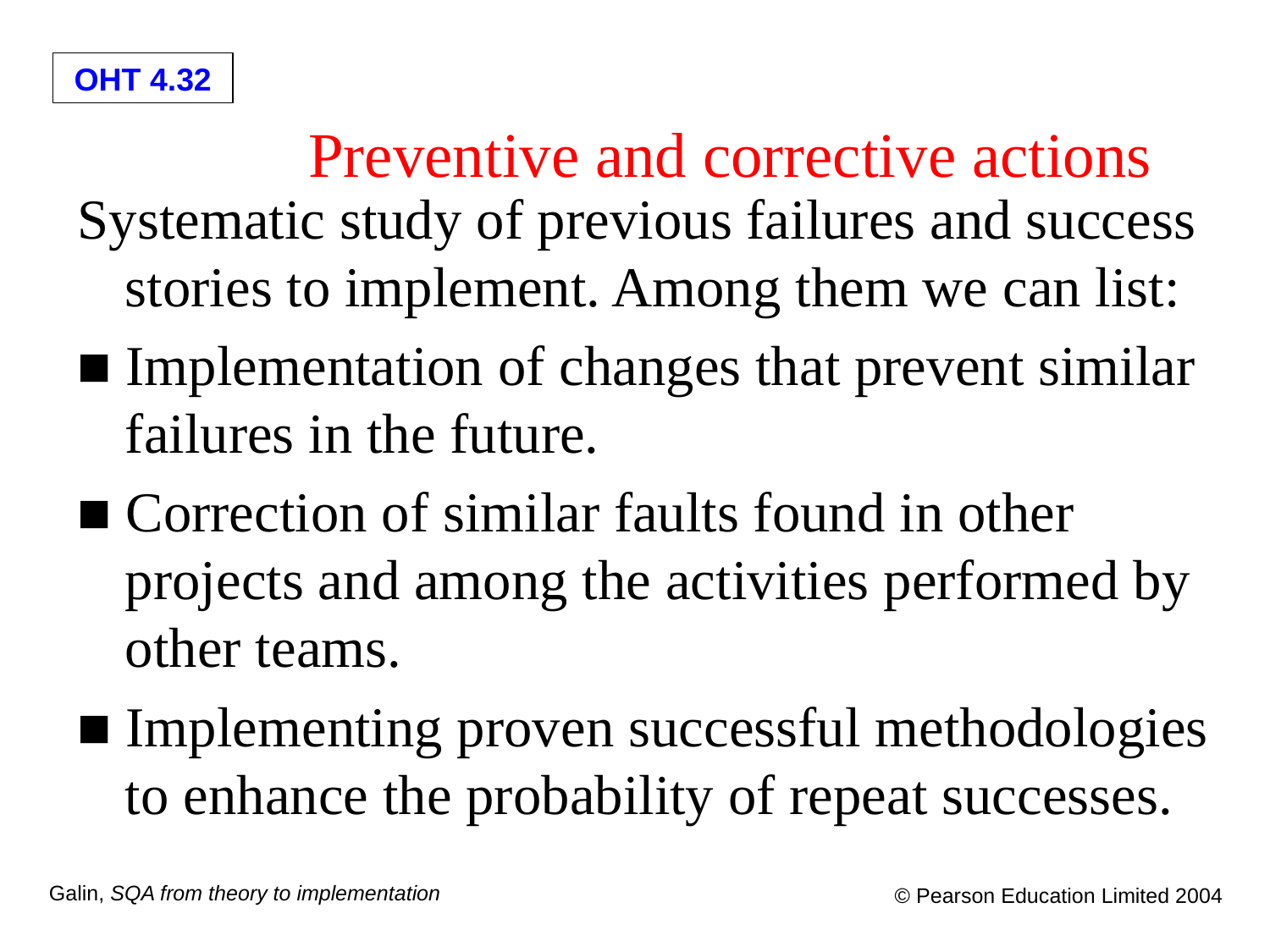

# Preventive and corrective actions
Systematic study of previous failures and success stories to implement. Among them we can list:
■ Implementation of changes that prevent similar failures in the future.
■ Correction of similar faults found in other projects and among the activities performed by other teams.
■ Implementing proven successful methodologies to enhance the probability of repeat successes.